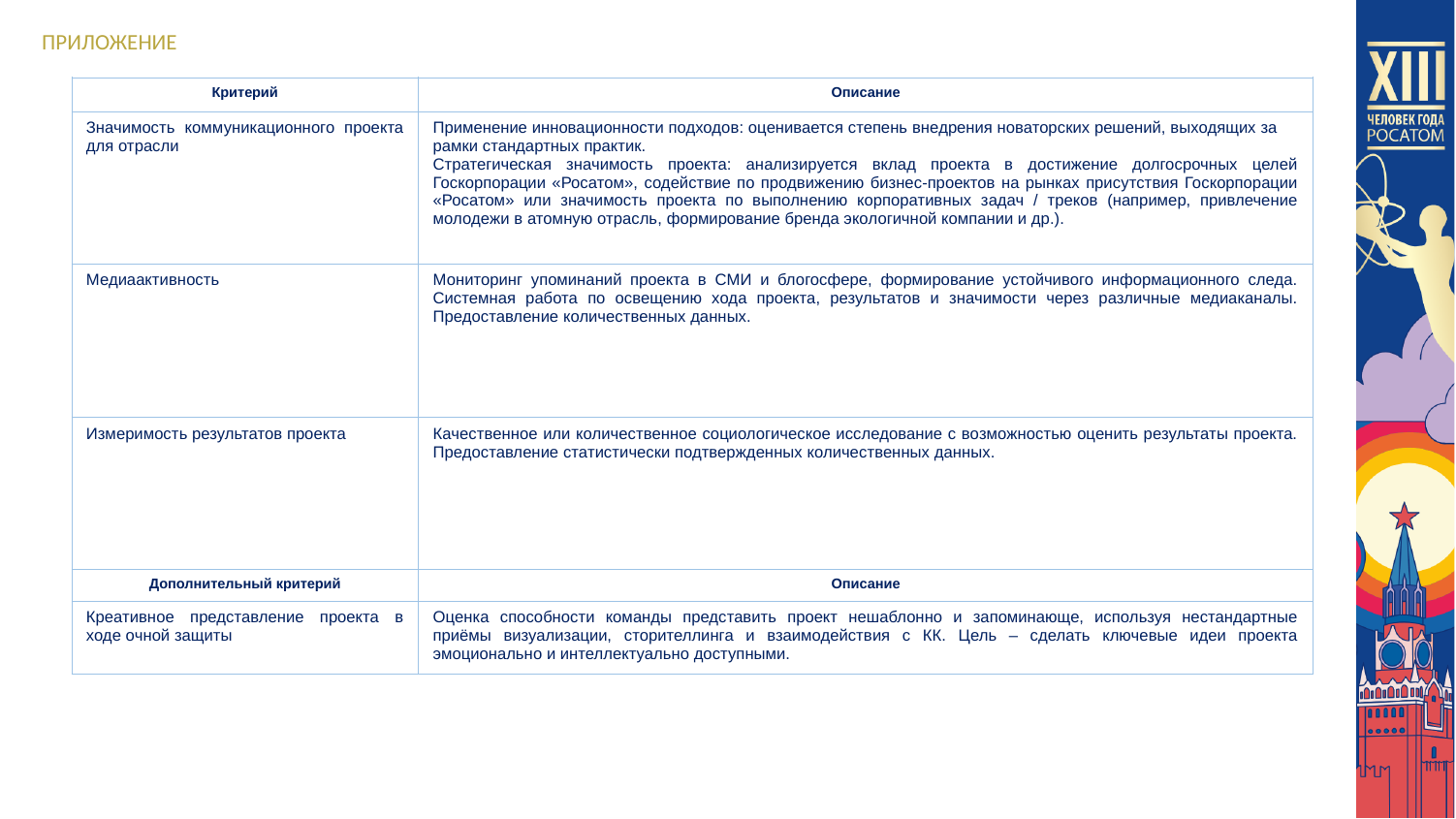

ПРИЛОЖЕНИЕ
| Критерий | Описание |
| --- | --- |
| Значимость коммуникационного проекта для отрасли | Применение инновационности подходов: оценивается степень внедрения новаторских решений, выходящих за рамки стандартных практик. Стратегическая значимость проекта: анализируется вклад проекта в достижение долгосрочных целей Госкорпорации «Росатом», содействие по продвижению бизнес-проектов на рынках присутствия Госкорпорации «Росатом» или значимость проекта по выполнению корпоративных задач / треков (например, привлечение молодежи в атомную отрасль, формирование бренда экологичной компании и др.). |
| Медиаактивность | Мониторинг упоминаний проекта в СМИ и блогосфере, формирование устойчивого информационного следа. Системная работа по освещению хода проекта, результатов и значимости через различные медиаканалы. Предоставление количественных данных. |
| Измеримость результатов проекта | Качественное или количественное социологическое исследование с возможностью оценить результаты проекта. Предоставление статистически подтвержденных количественных данных. |
| Дополнительный критерий | Описание |
| Креативное представление проекта в ходе очной защиты | Оценка способности команды представить проект нешаблонно и запоминающе, используя нестандартные приёмы визуализации, сторителлинга и взаимодействия с КК. Цель – сделать ключевые идеи проекта эмоционально и интеллектуально доступными. |